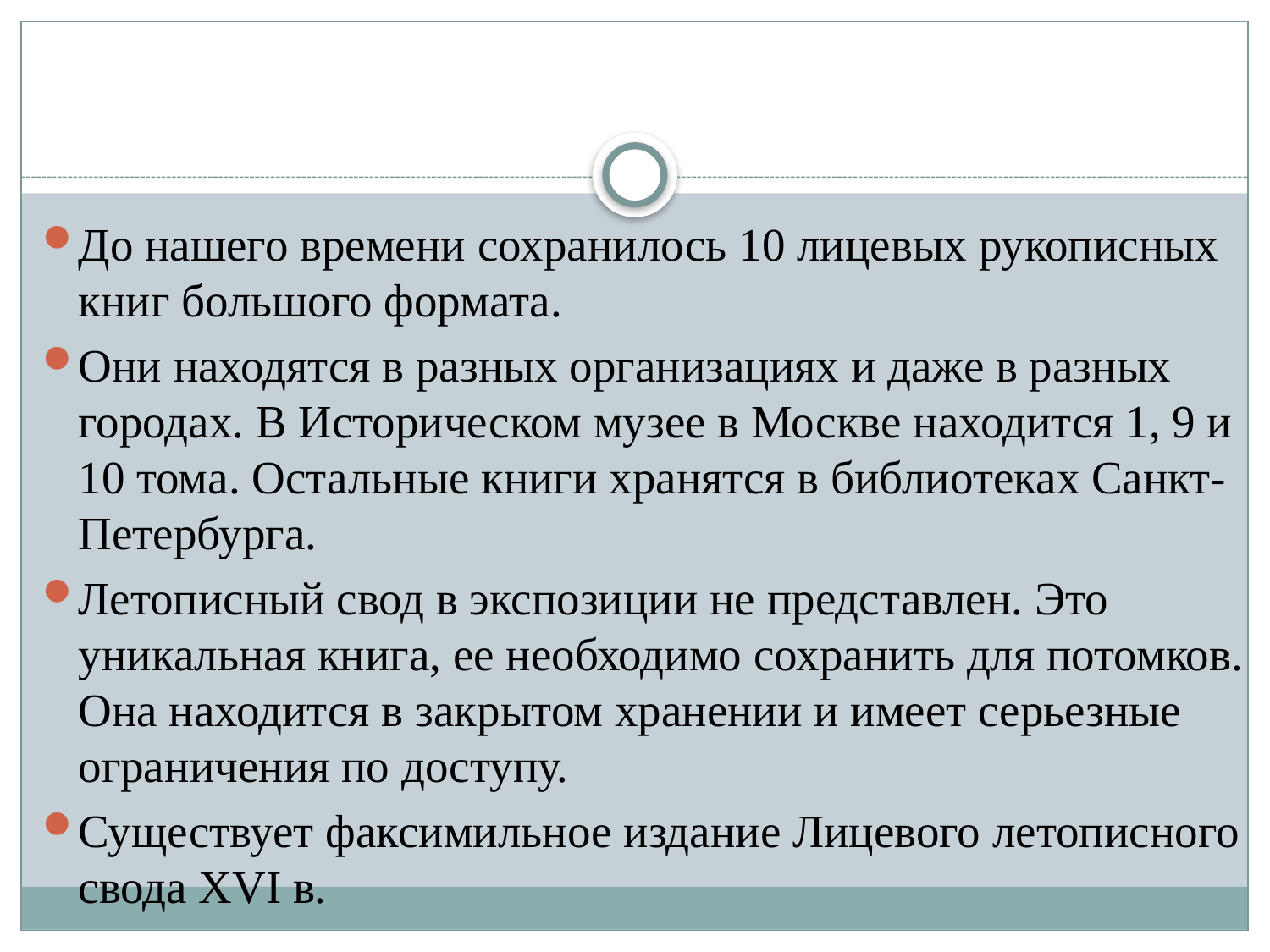

До нашего времени сохранилось 10 лицевых рукописных книг большого формата.
Они находятся в разных организациях и даже в разных городах. В Историческом музее в Москве находится 1, 9 и 10 тома. Остальные книги хранятся в библиотеках Санкт-Петербурга.
Летописный свод в экспозиции не представлен. Это уникальная книга, ее необходимо сохранить для потомков. Она находится в закрытом хранении и имеет серьезные ограничения по доступу.
Существует факсимильное издание Лицевого летописного свода XVI в.